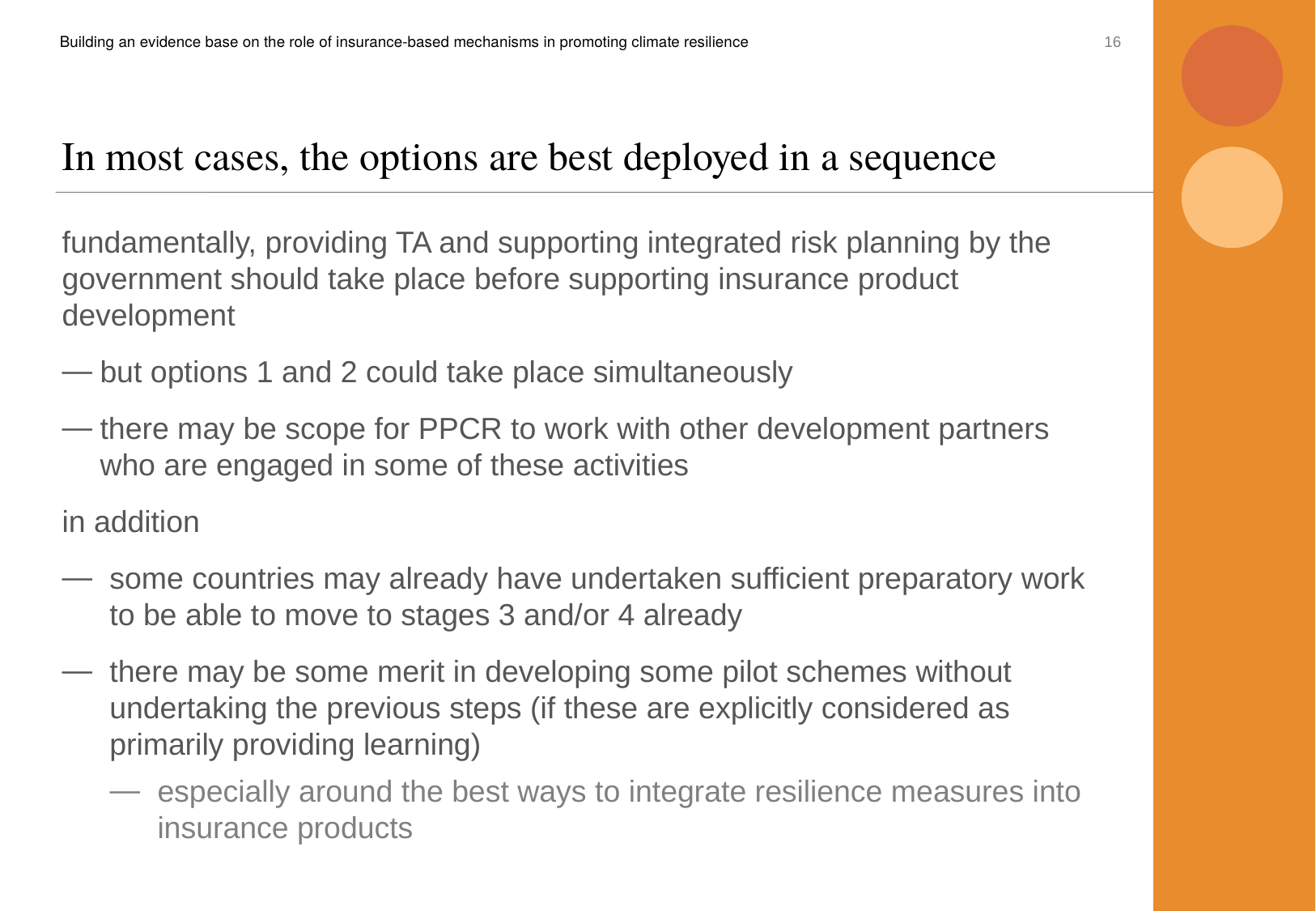

16
Building an evidence base on the role of insurance-based mechanisms in promoting climate resilience
# In most cases, the options are best deployed in a sequence
fundamentally, providing TA and supporting integrated risk planning by the government should take place before supporting insurance product development
but options 1 and 2 could take place simultaneously
there may be scope for PPCR to work with other development partners who are engaged in some of these activities
in addition
some countries may already have undertaken sufficient preparatory work to be able to move to stages 3 and/or 4 already
there may be some merit in developing some pilot schemes without undertaking the previous steps (if these are explicitly considered as primarily providing learning)
especially around the best ways to integrate resilience measures into insurance products